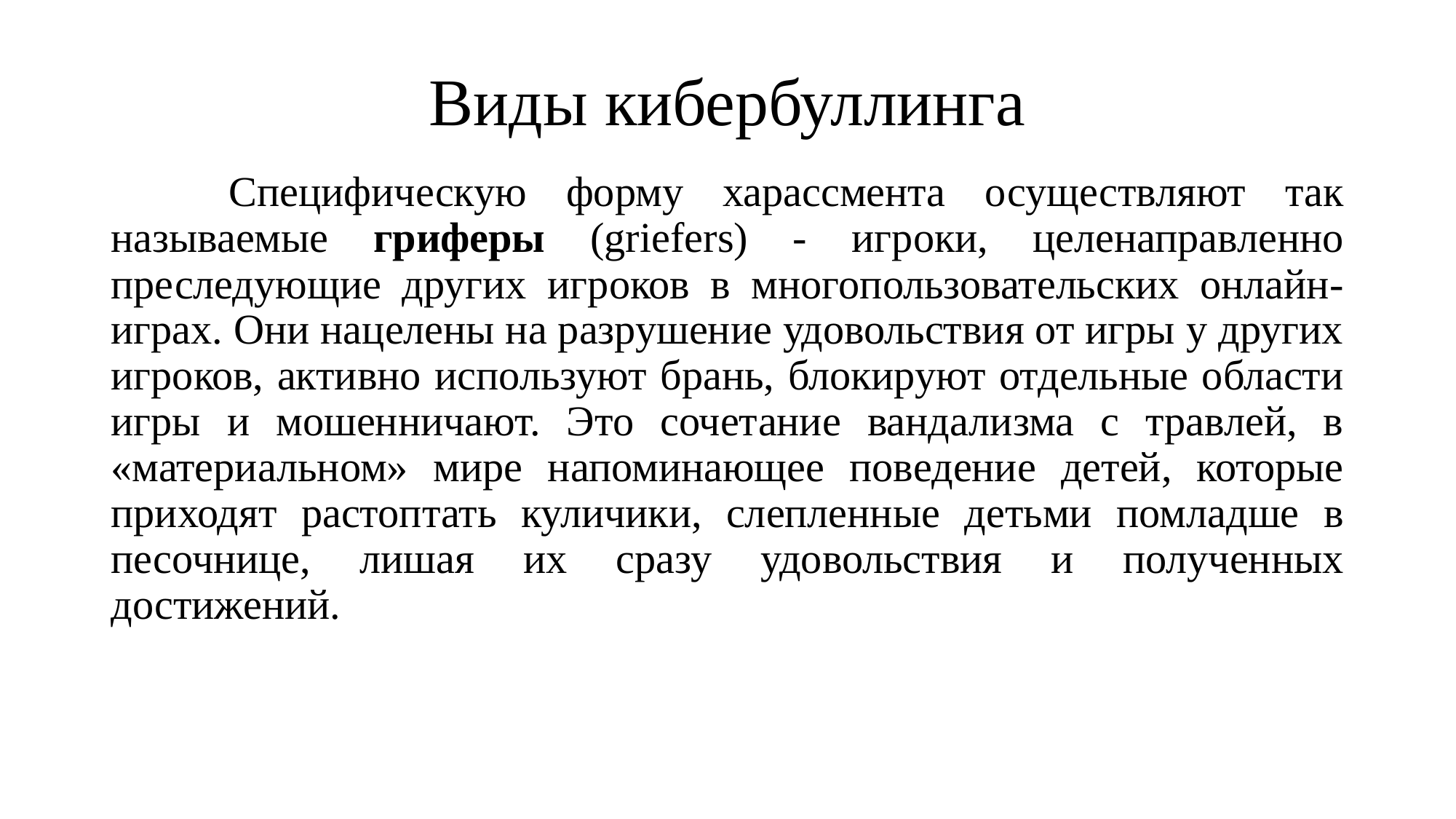

# Виды кибербуллинга
   Специфическую форму харассмента осуществляют так называемые гриферы (griefers) - игроки, целенаправленно преследующие других игроков в многопользовательских онлайн-играх. Они нацелены на разрушение удовольствия от игры у других игроков, активно используют брань, блокируют отдельные области игры и мошенничают. Это сочетание вандализма с травлей, в «материальном» мире напоминающее поведение детей, которые приходят растоптать куличики, слепленные детьми помладше в песочнице, лишая их сразу удовольствия и полученных достижений.